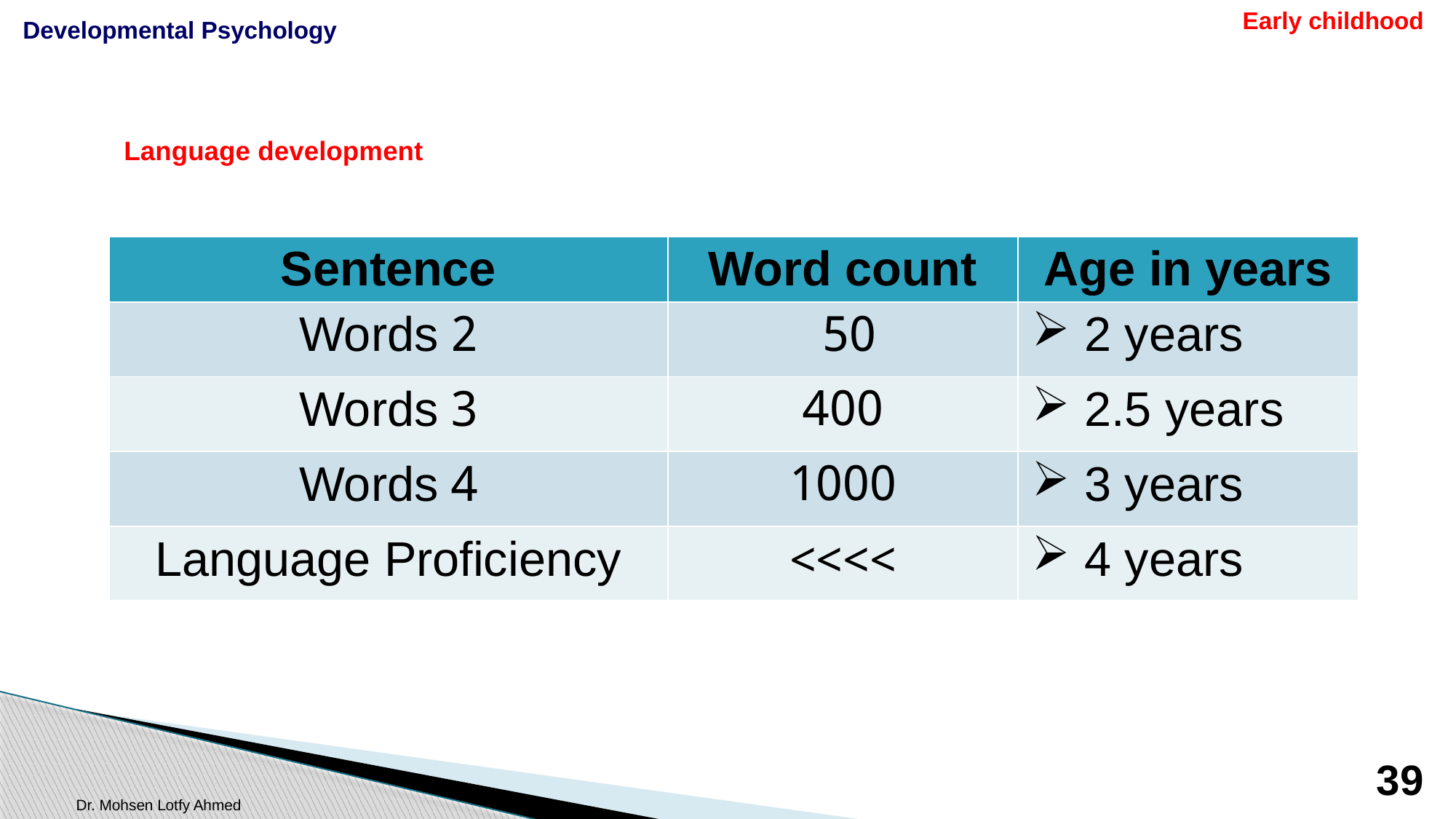

Early childhood
Developmental Psychology
# Language development
| Sentence | Word count | Age in years |
| --- | --- | --- |
| 2 Words | 50 | 2 years |
| 3 Words | 400 | 2.5 years |
| 4 Words | 1000 | 3 years |
| Language Proficiency | >>>> | 4 years |
39
Dr. Mohsen Lotfy Ahmed